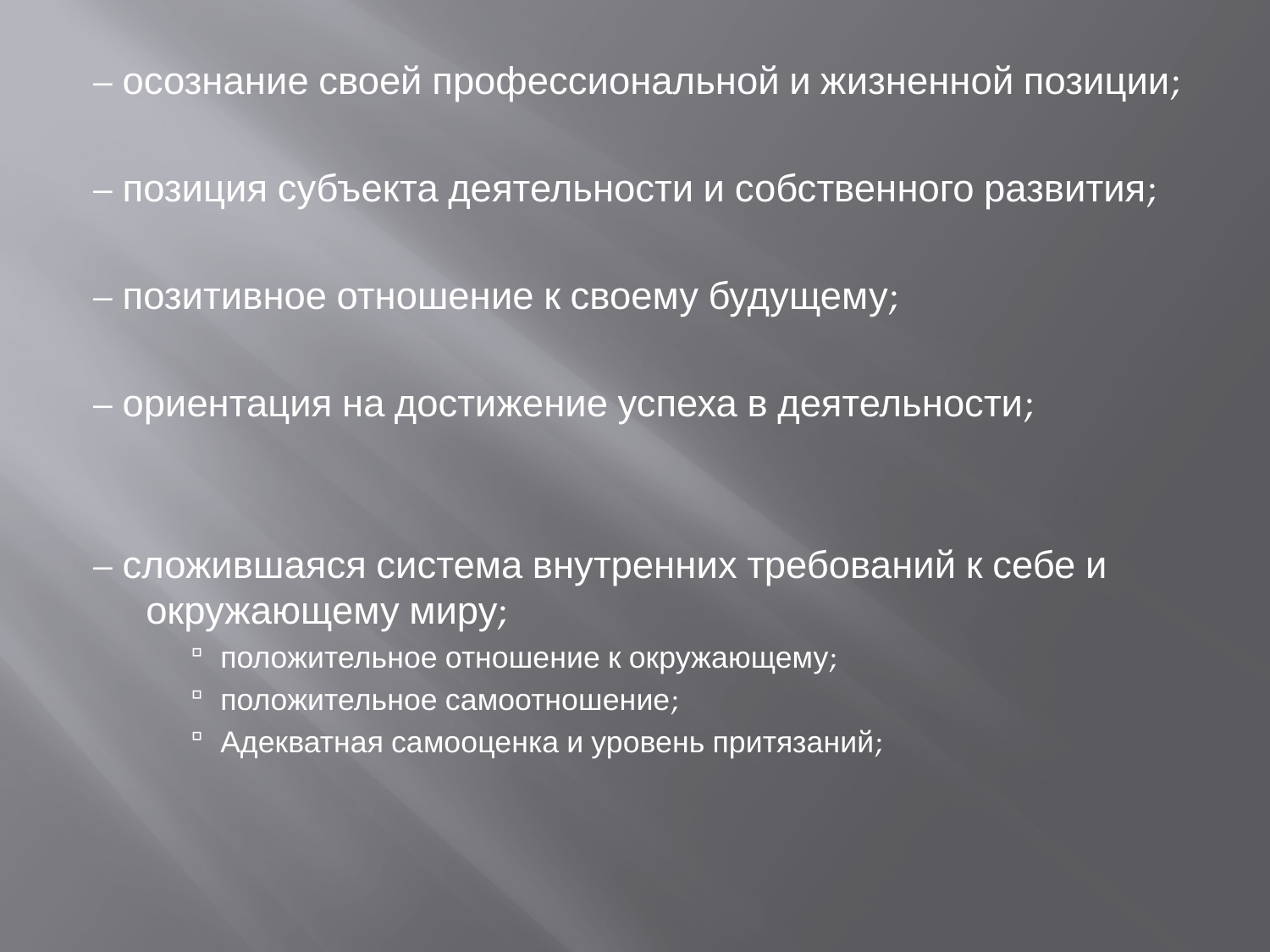

– осознание своей профессиональной и жизненной позиции;

– позиция субъекта деятельности и собственно­го развития;

– позитивное отношение к своему будущему;

– ориентация на достижение успеха в деятельности;

– сложившаяся система внутренних требований к себе и окружающему миру;
положительное отношение к окружающему;
положительное самоотношение;
Адекватная самооценка и уровень притязаний;